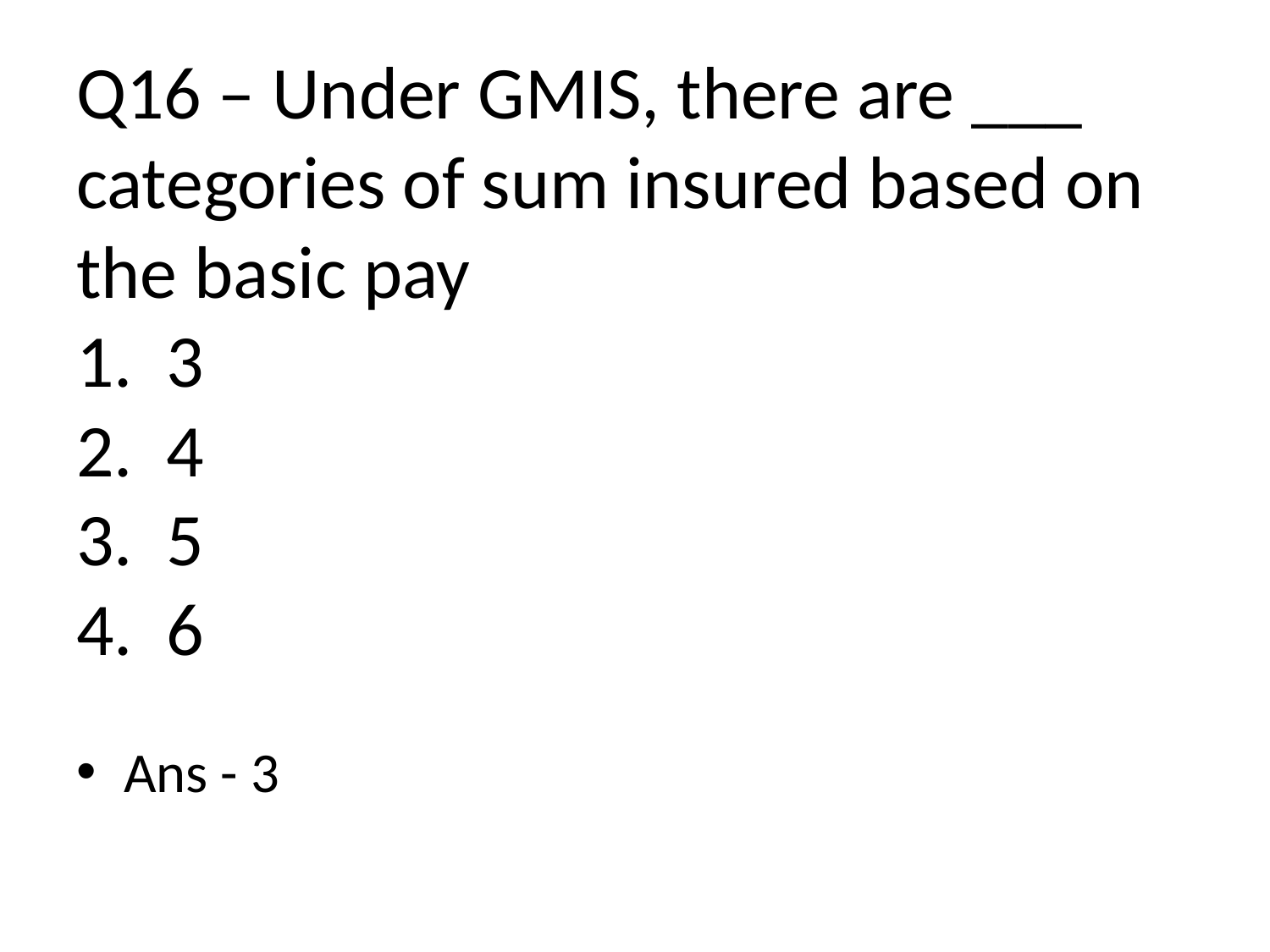

# Q16 – Under GMIS, there are ___ categories of sum insured based on the basic pay 1.  3 2.  4 3.  5 4.  6
Ans - 3